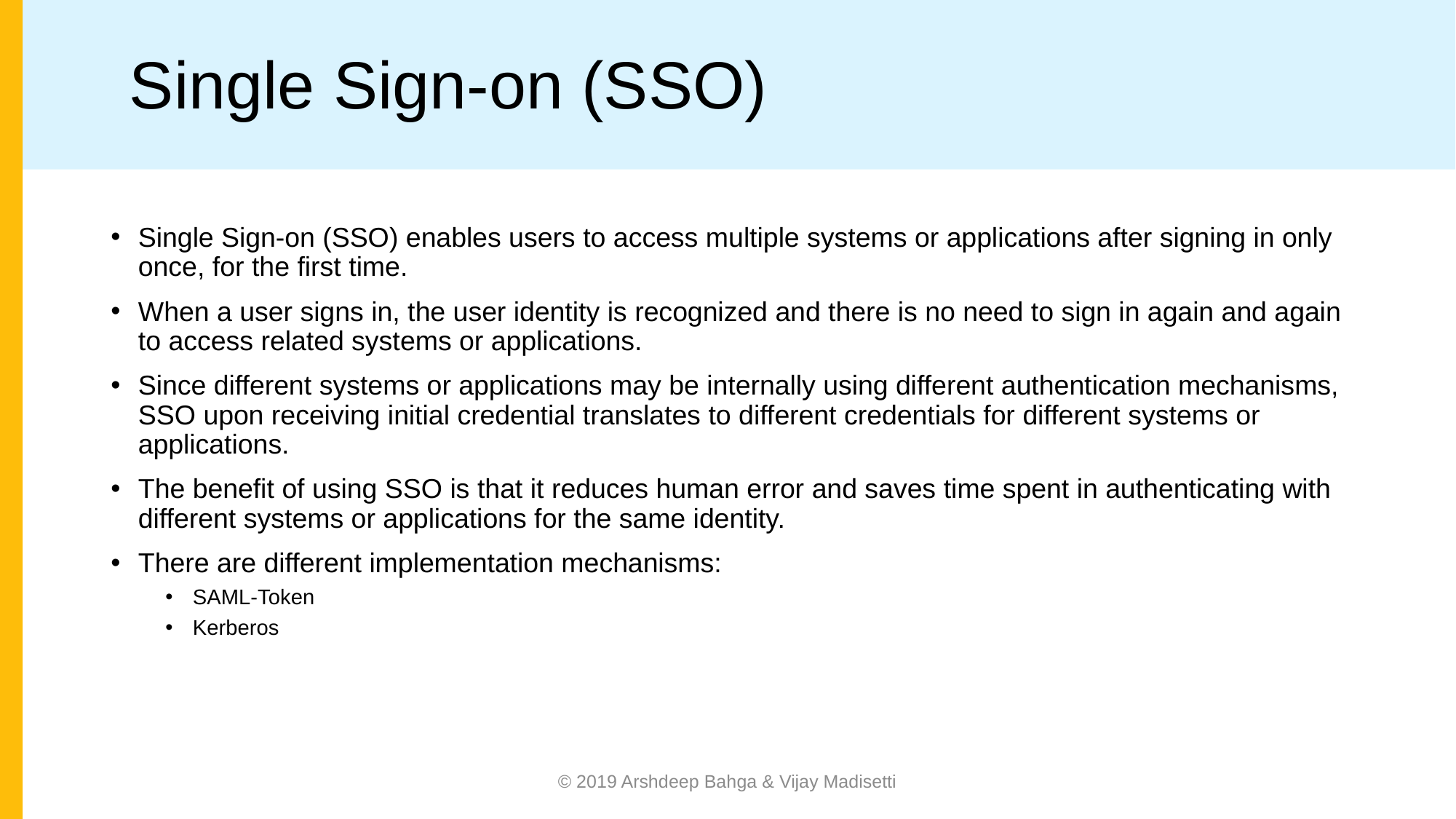

# Single Sign-on (SSO)
Single Sign-on (SSO) enables users to access multiple systems or applications after signing in only once, for the first time.
When a user signs in, the user identity is recognized and there is no need to sign in again and again to access related systems or applications.
Since different systems or applications may be internally using different authentication mechanisms, SSO upon receiving initial credential translates to different credentials for different systems or applications.
The benefit of using SSO is that it reduces human error and saves time spent in authenticating with different systems or applications for the same identity.
There are different implementation mechanisms:
SAML-Token
Kerberos

© 2019 Arshdeep Bahga & Vijay Madisetti